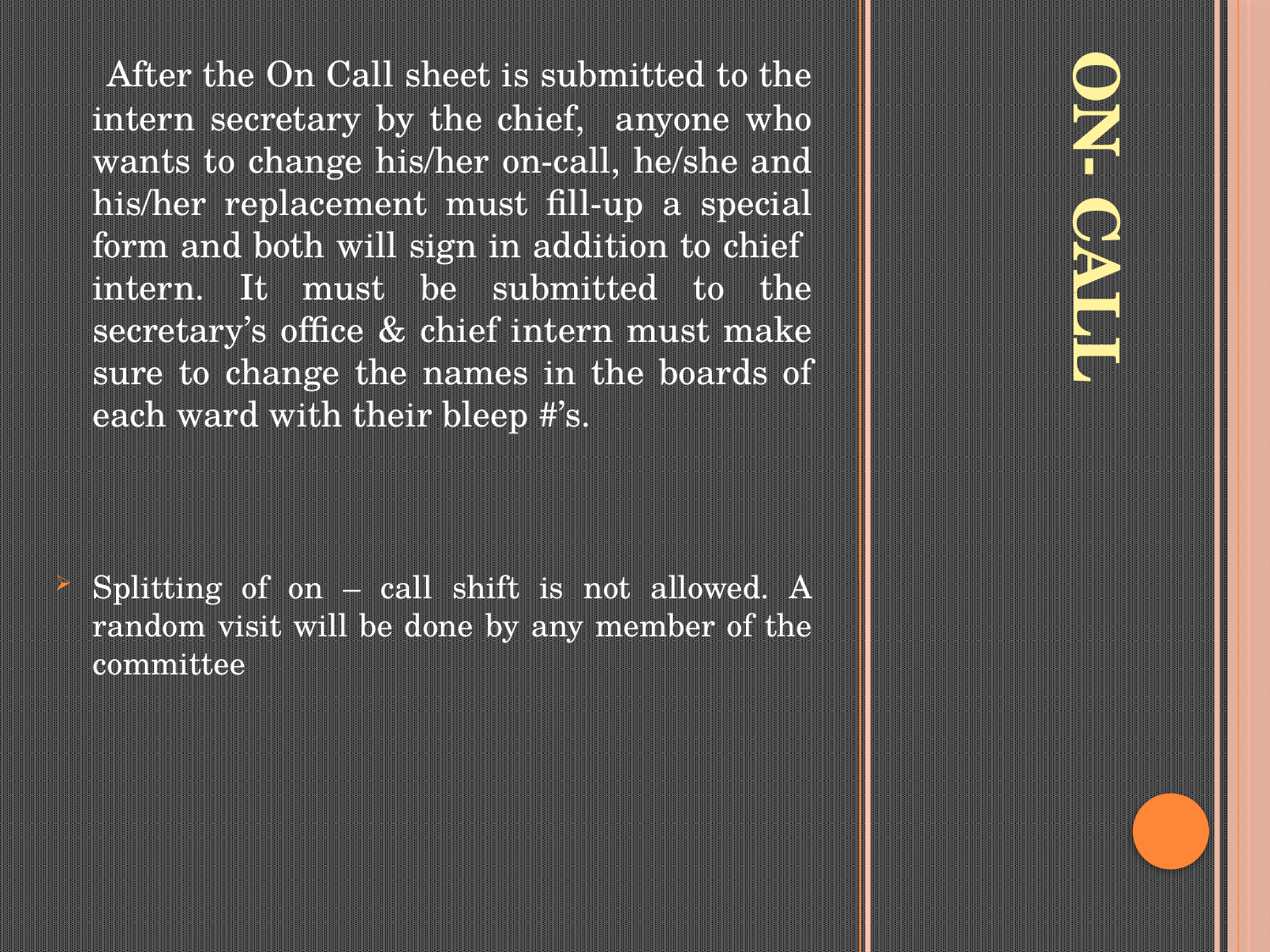

After the On Call sheet is submitted to the intern secretary by the chief,  anyone who wants to change his/her on-call, he/she and his/her replacement must fill-up a special form and both will sign in addition to chief  intern. It must be submitted to the secretary’s office & chief intern must make sure to change the names in the boards of each ward with their bleep #’s.

Splitting of on – call shift is not allowed. A random visit will be done by any member of the committee
# On- call